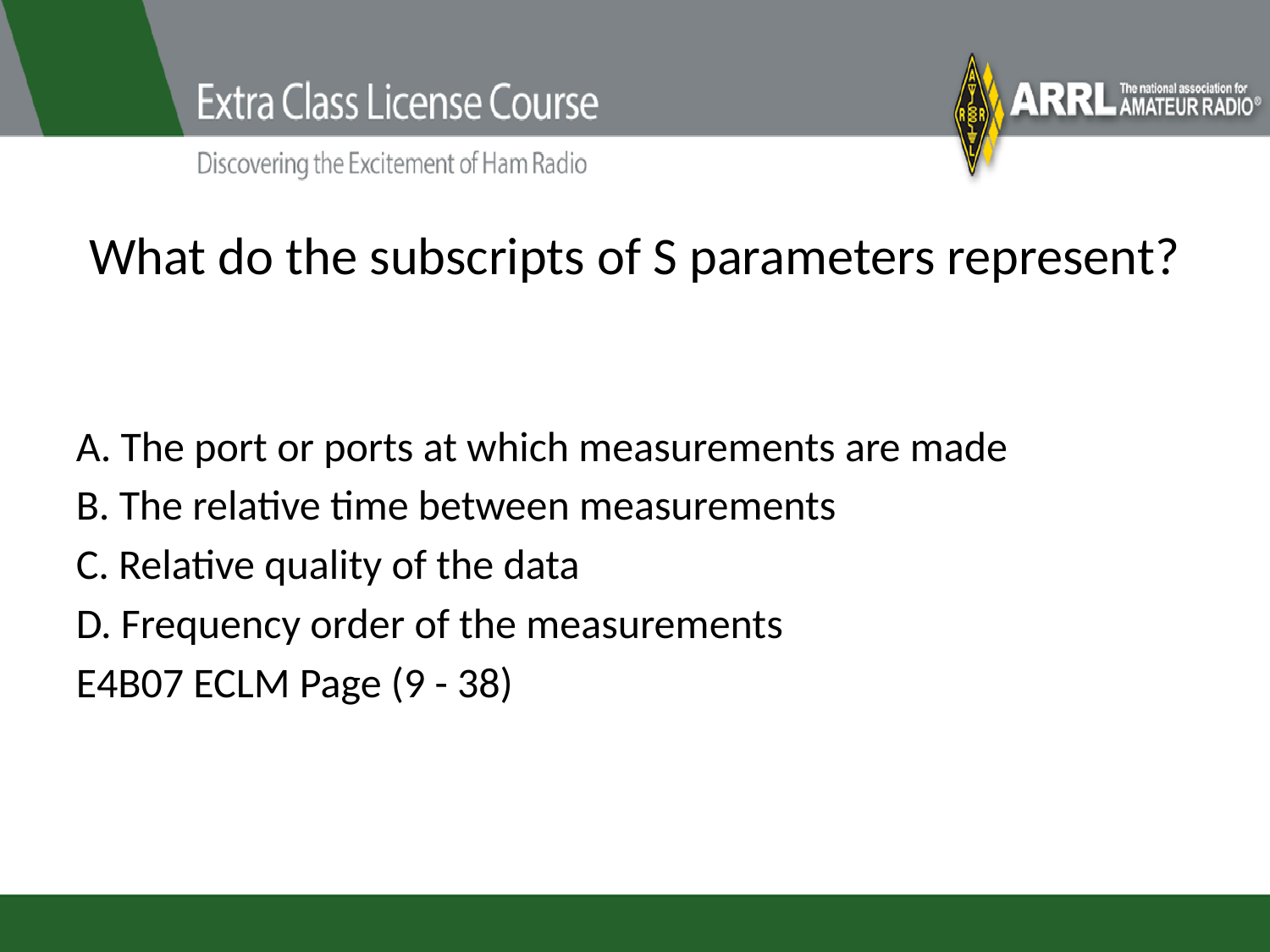

# What do the subscripts of S parameters represent?
A. The port or ports at which measurements are made
B. The relative time between measurements
C. Relative quality of the data
D. Frequency order of the measurements
E4B07 ECLM Page (9 - 38)